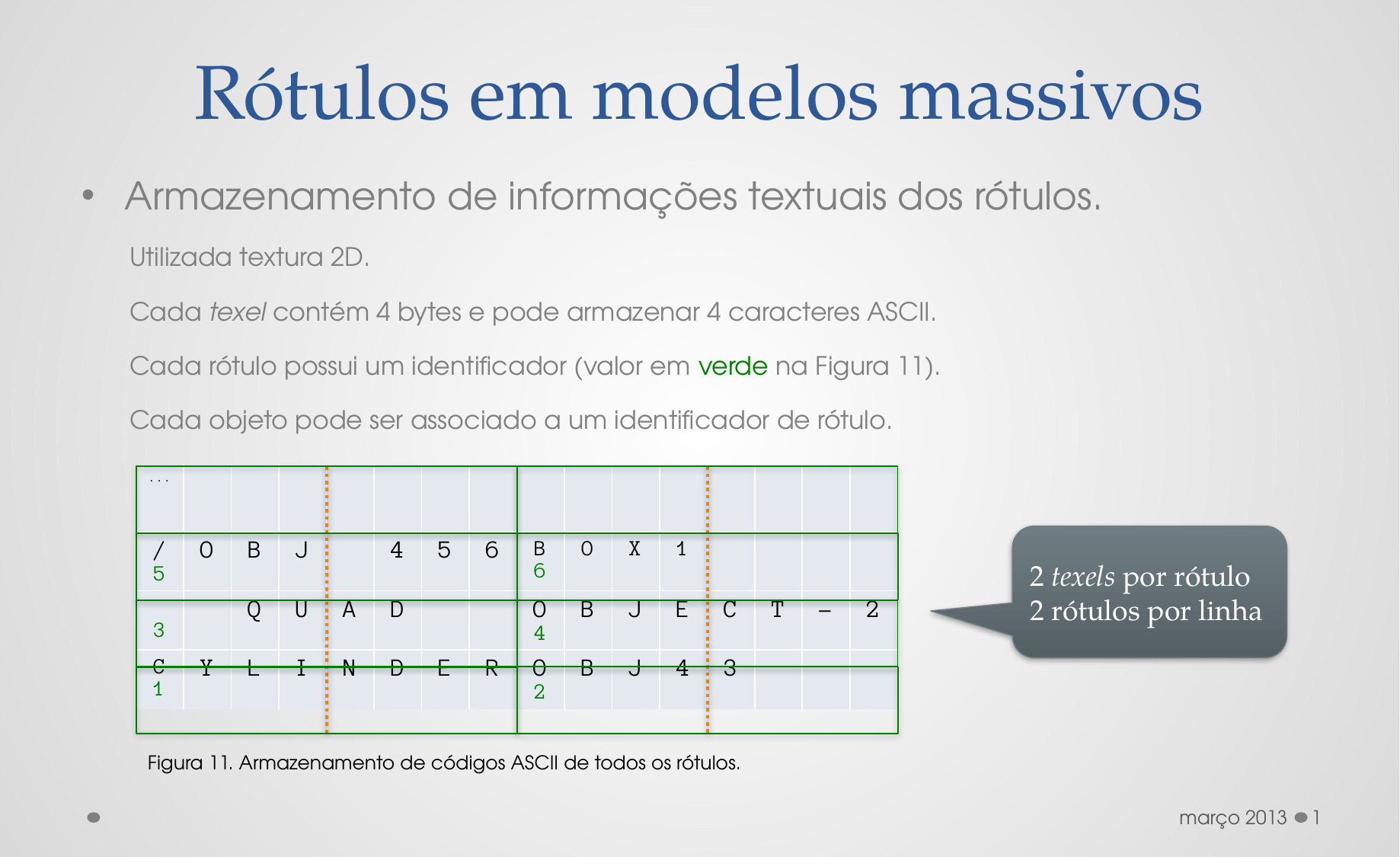

# Rótulos em modelos massivos
Armazenamento de informações textuais dos rótulos.
Utilizada textura 2D.
Cada texel contém 4 bytes e pode armazenar 4 caracteres ASCII.
Cada rótulo possui um identificador (valor em verde na Figura 11).
Cada objeto pode ser associado a um identificador de rótulo.

| ... |  |  |  |  |  |  |  |  |  |  |  |  |  |  |  |
| --- | --- | --- | --- | --- | --- | --- | --- | --- | --- | --- | --- | --- | --- | --- | --- |
| / 5 | O | B | J |  | 4 | 5 | 6 | B 6 | O | X | 1 |  |  |  |  |
| 3 |  | Q | U | A | D |  |  | O 4 | B | J | E | C | T | - | 2 |
| C 1 | Y | L | I | N | D | E | R | O 2 | B | J | 4 | 3 |  |  |  |

2 texels por rótulo
2 rótulos por linha

Figura 11. Armazenamento de códigos ASCII de todos os rótulos.
março 2013
1